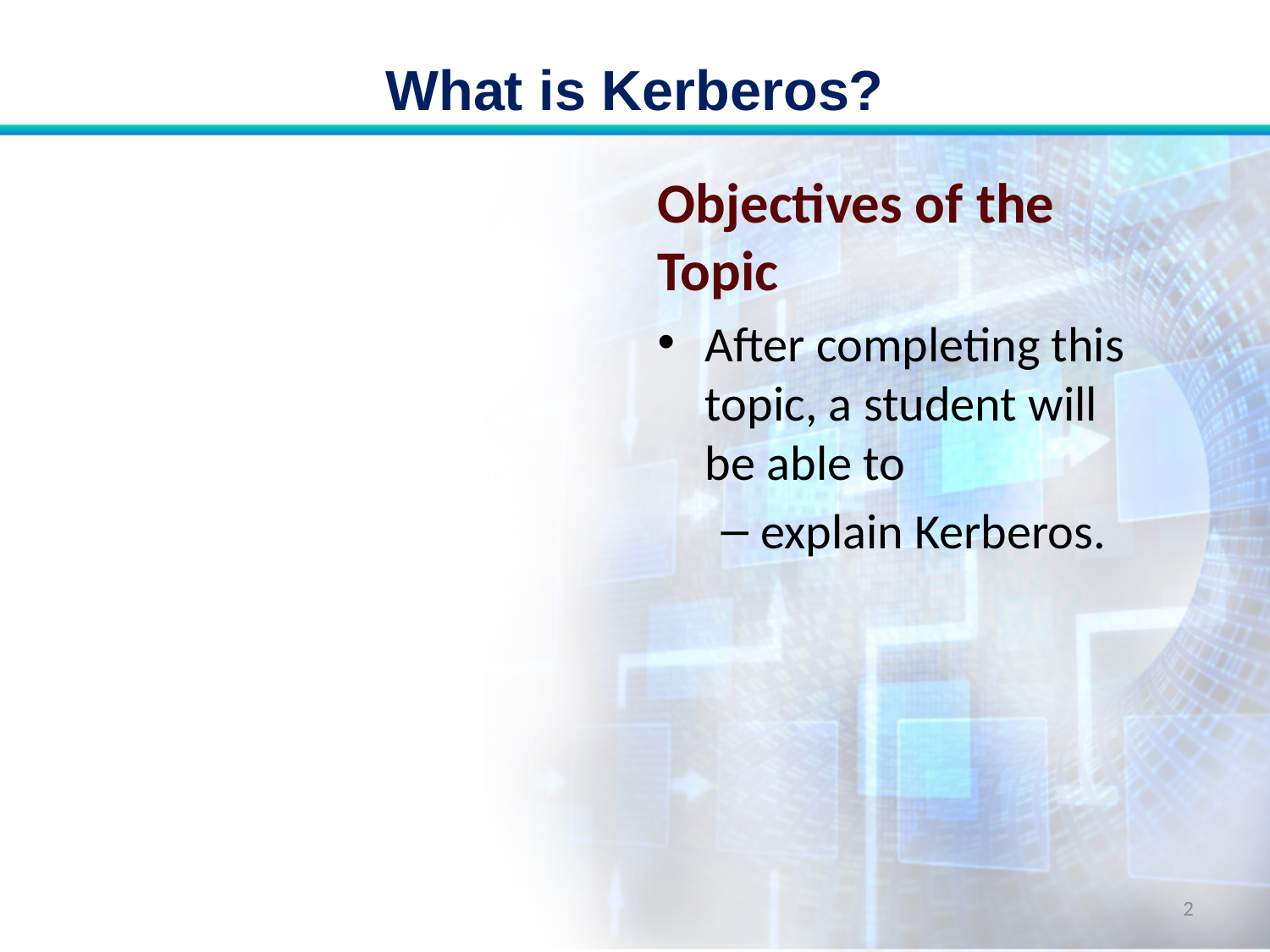

# What is Kerberos?
Objectives of the Topic
After completing this topic, a student will be able to
explain Kerberos.
2